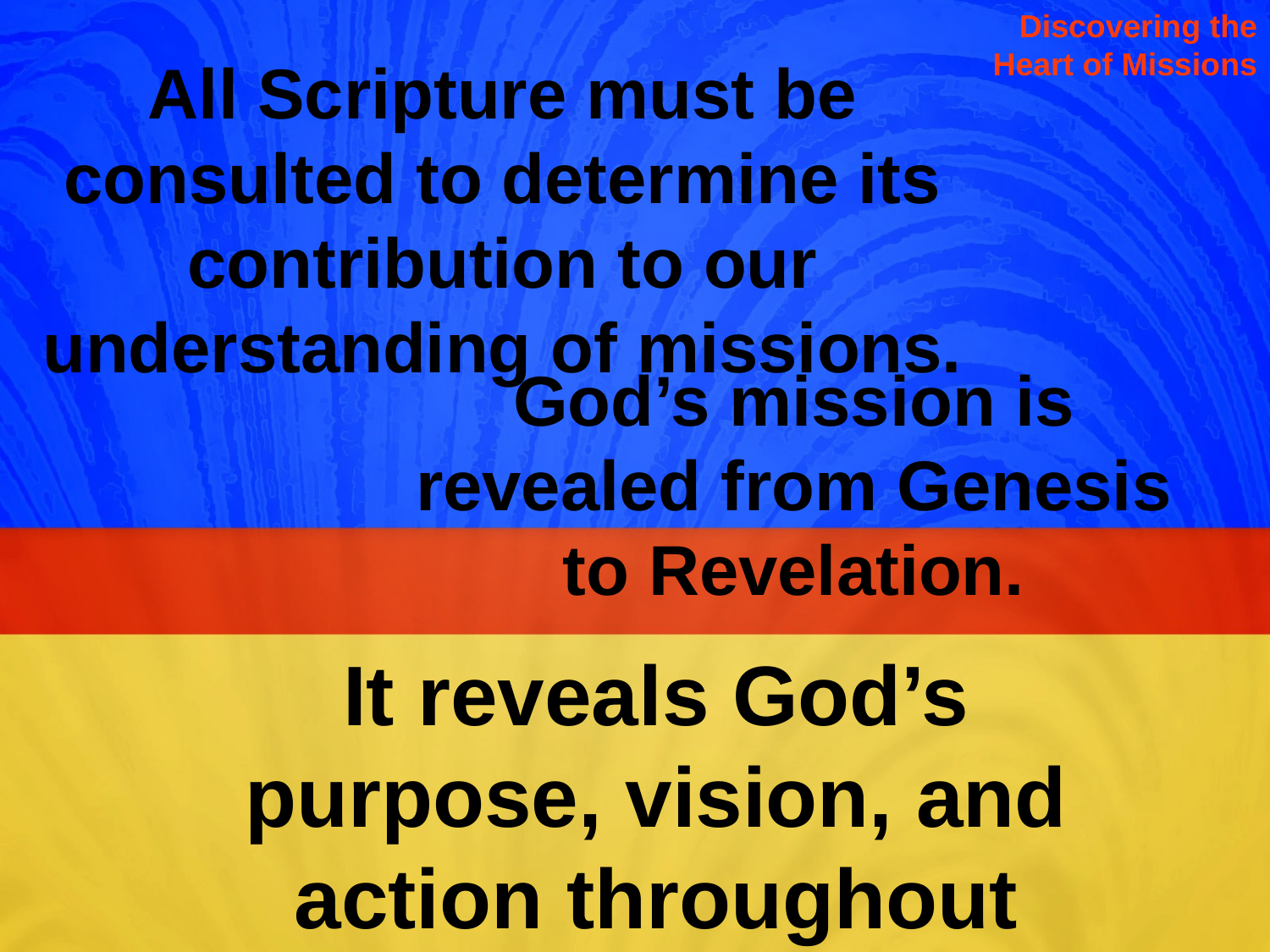

Discovering the Heart of Missions
All Scripture must be consulted to determine its contribution to our understanding of missions.
God’s mission is revealed from Genesis to Revelation.
It reveals God’s purpose, vision, and action throughout human history.